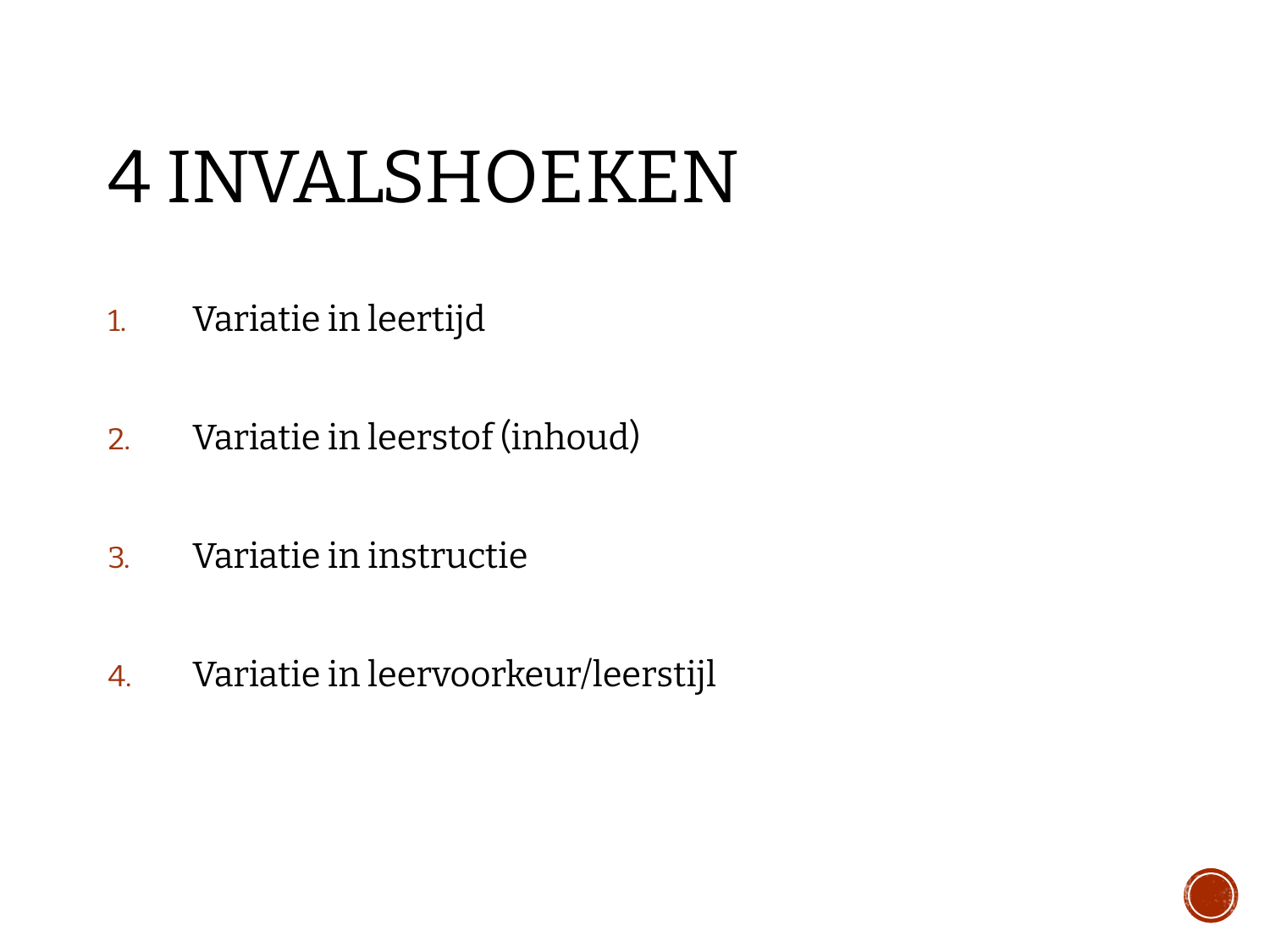

# 4 invalshoeken
Variatie in leertijd

Variatie in leerstof (inhoud)

Variatie in instructie

Variatie in leervoorkeur/leerstijl